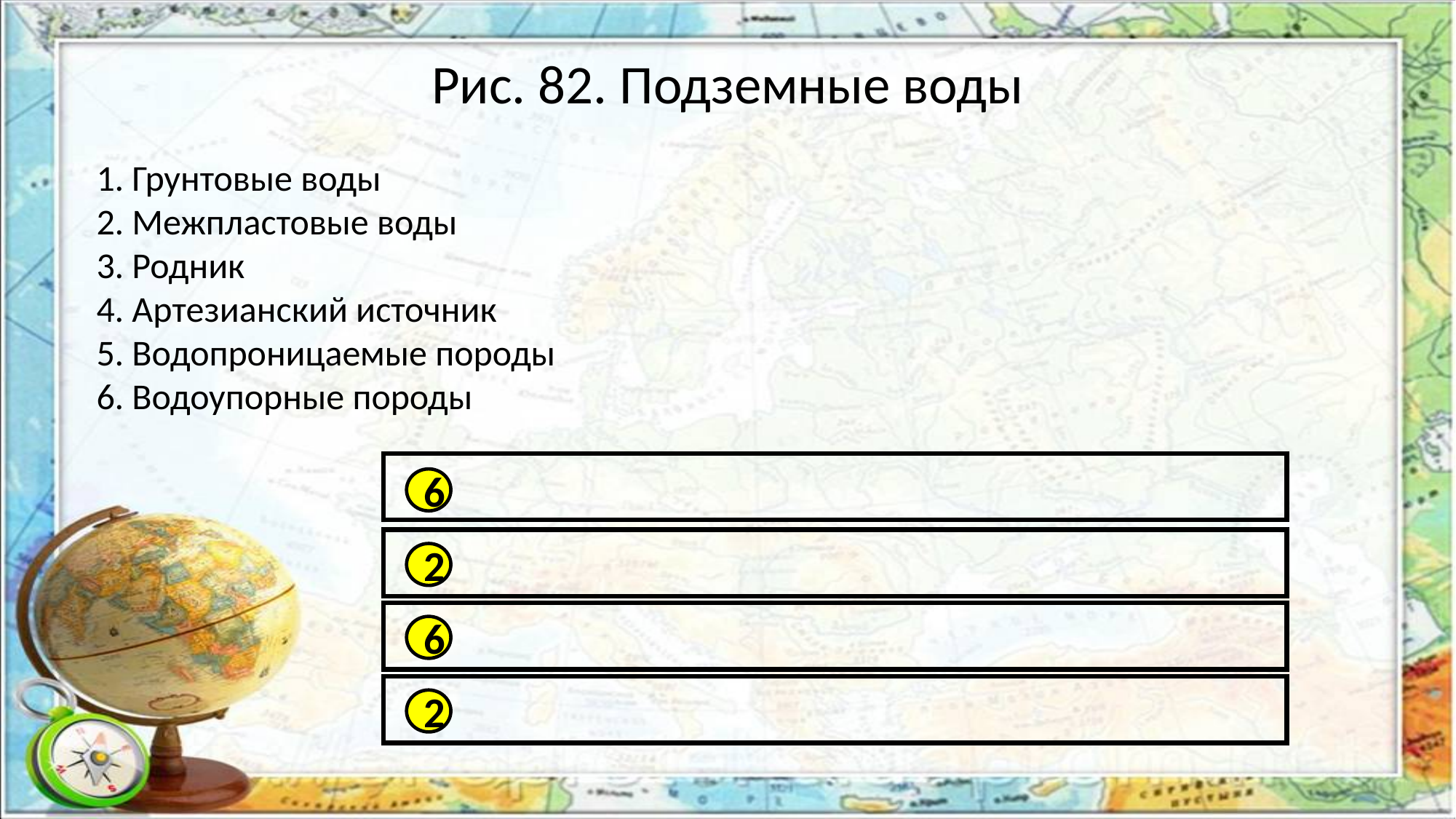

# Рис. 82. Подземные воды
1. Грунтовые воды
2. Межпластовые воды
3. Родник
4. Артезианский источник
5. Водопроницаемые породы
6. Водоупорные породы

6

2

6

2